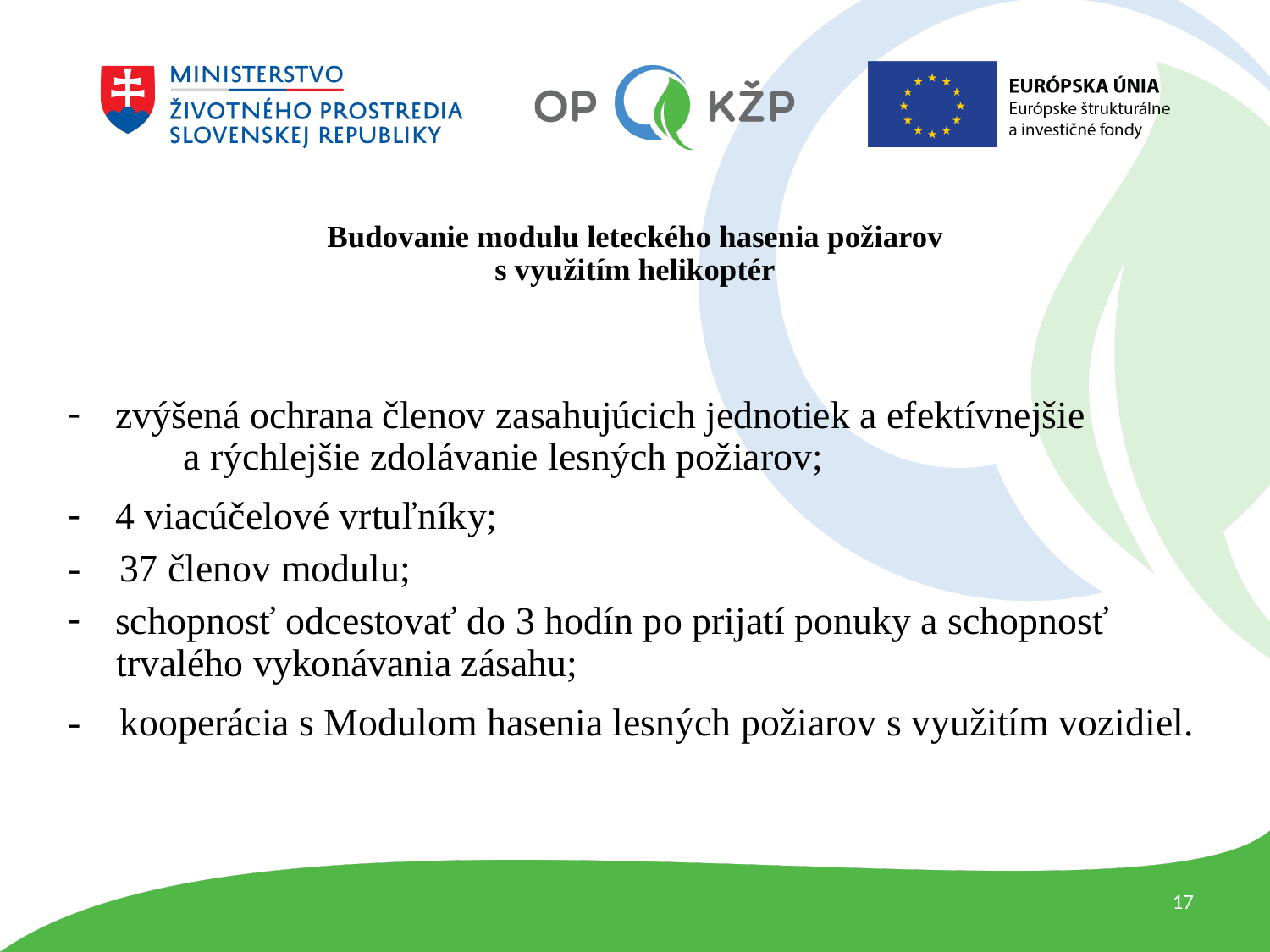

# Budovanie modulu leteckého hasenia požiarov s využitím helikoptér

zvýšená ochrana členov zasahujúcich jednotiek a efektívnejšie                     a rýchlejšie zdolávanie lesných požiarov;
4 viacúčelové vrtuľníky;
-    37 členov modulu;
schopnosť odcestovať do 3 hodín po prijatí ponuky a schopnosť
     trvalého vykonávania zásahu;
-    kooperácia s Modulom hasenia lesných požiarov s využitím vozidiel.
17